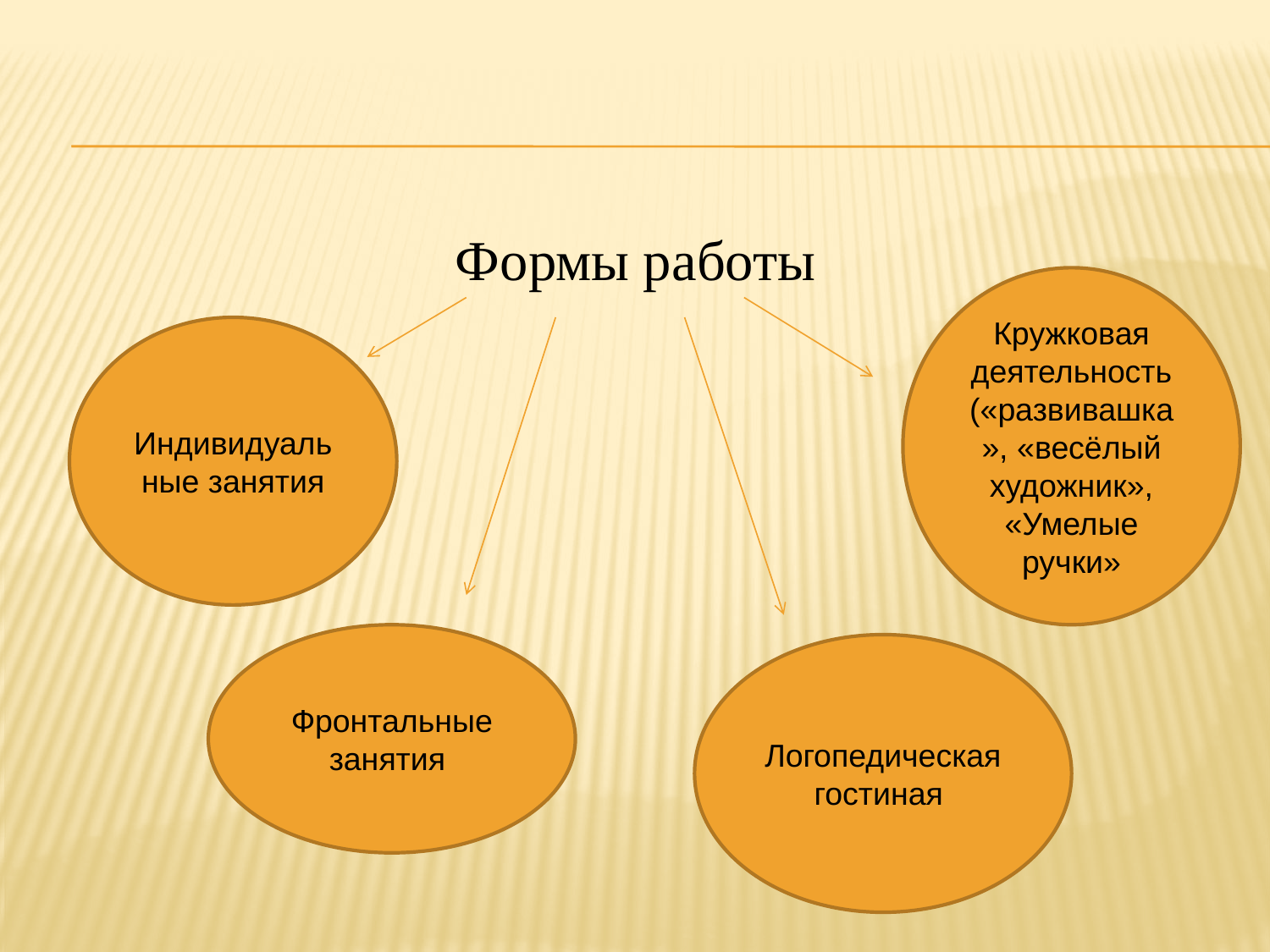

Формы работы
Кружковая деятельность («развивашка», «весёлый художник», «Умелые ручки»
Индивидуальные занятия
Фронтальные занятия
Логопедическая гостиная